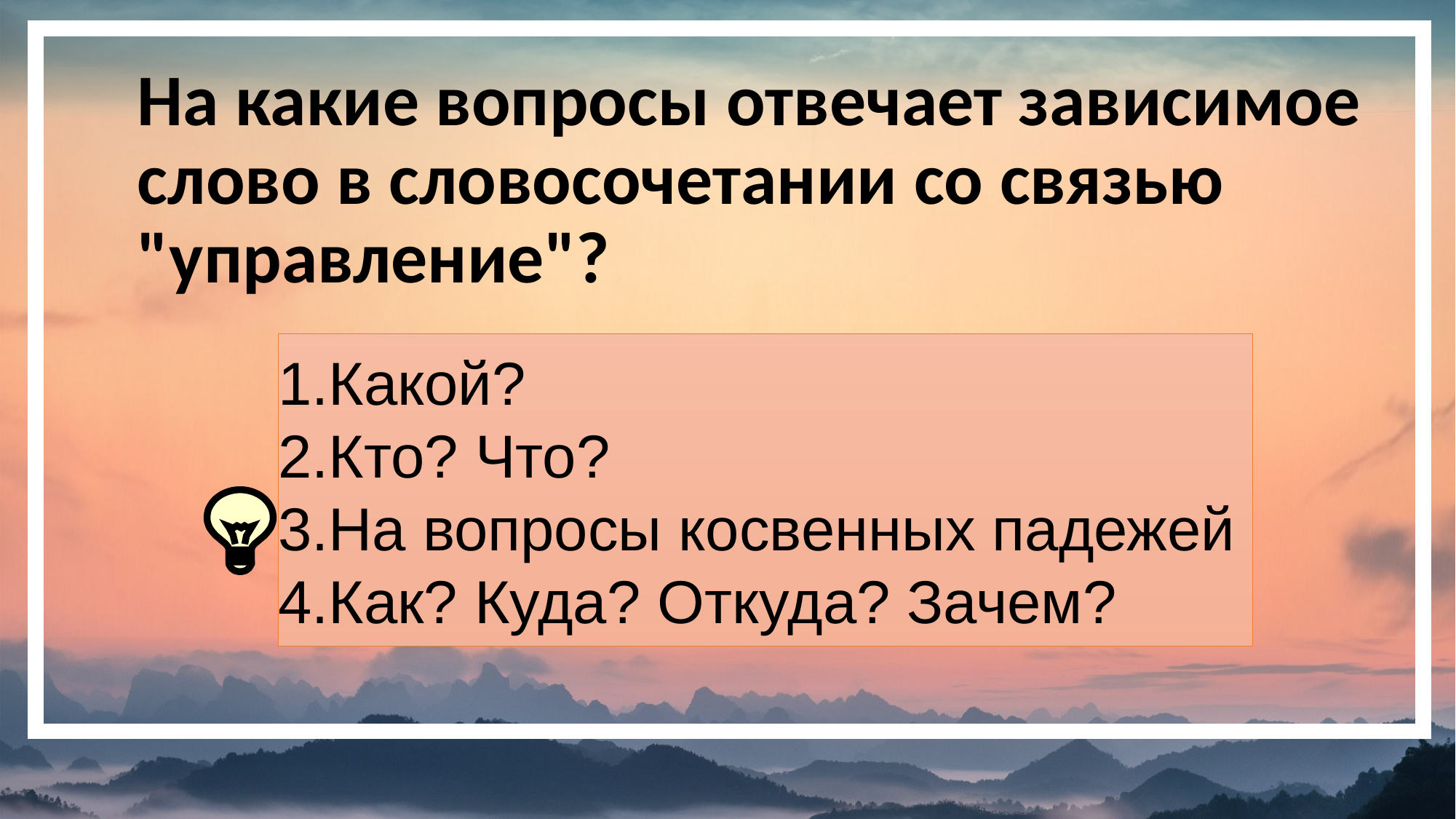

На какие вопросы отвечает зависимое слово в словосочетании со связью "управление"?
1.Какой?
2.Кто? Что?
3.На вопросы косвенных падежей
4.Как? Куда? Откуда? Зачем?